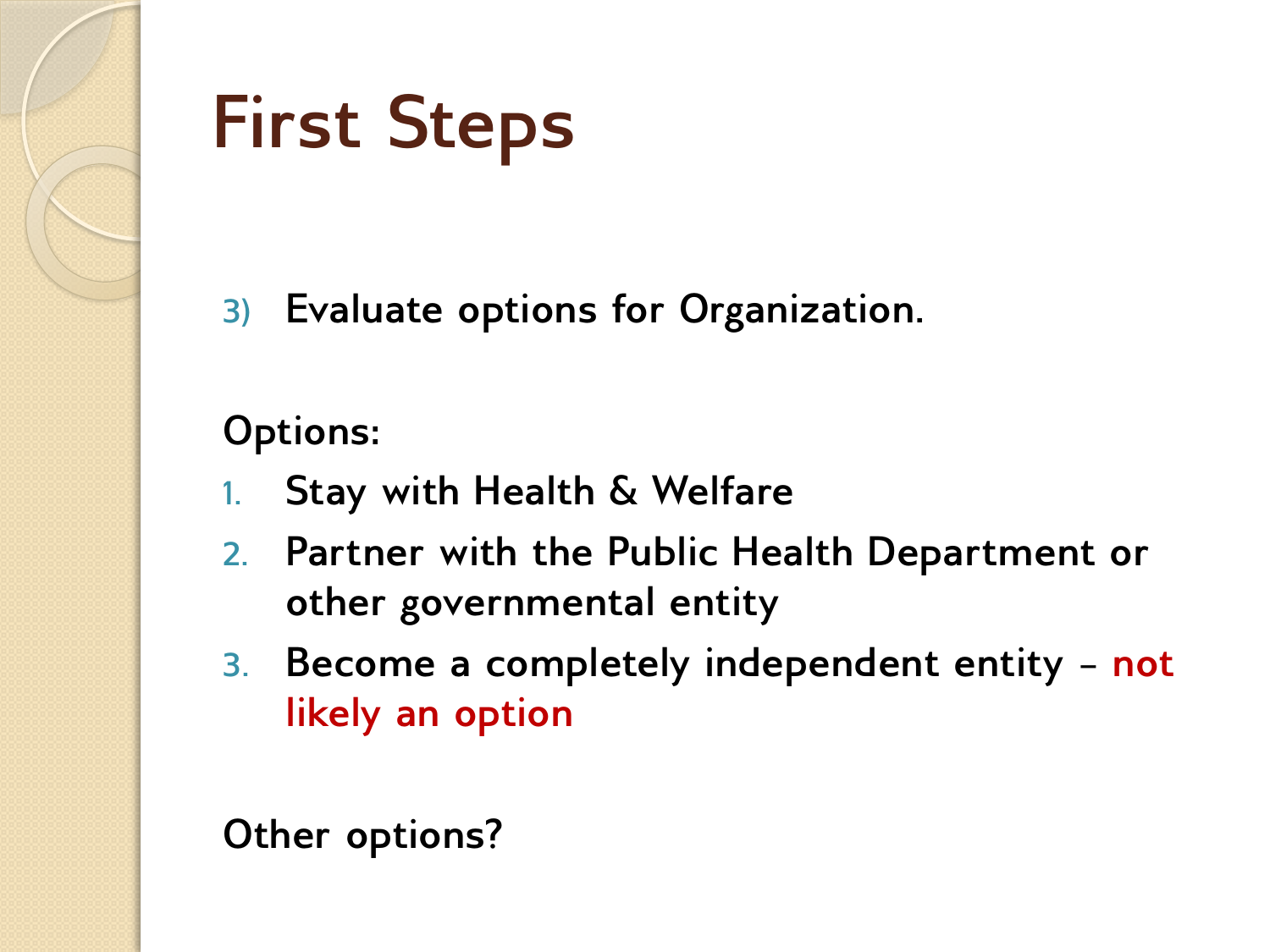

# First Steps
Evaluate options for Organization.

Options:
Stay with Health & Welfare
Partner with the Public Health Department or other governmental entity
Become a completely independent entity – not likely an option

Other options?